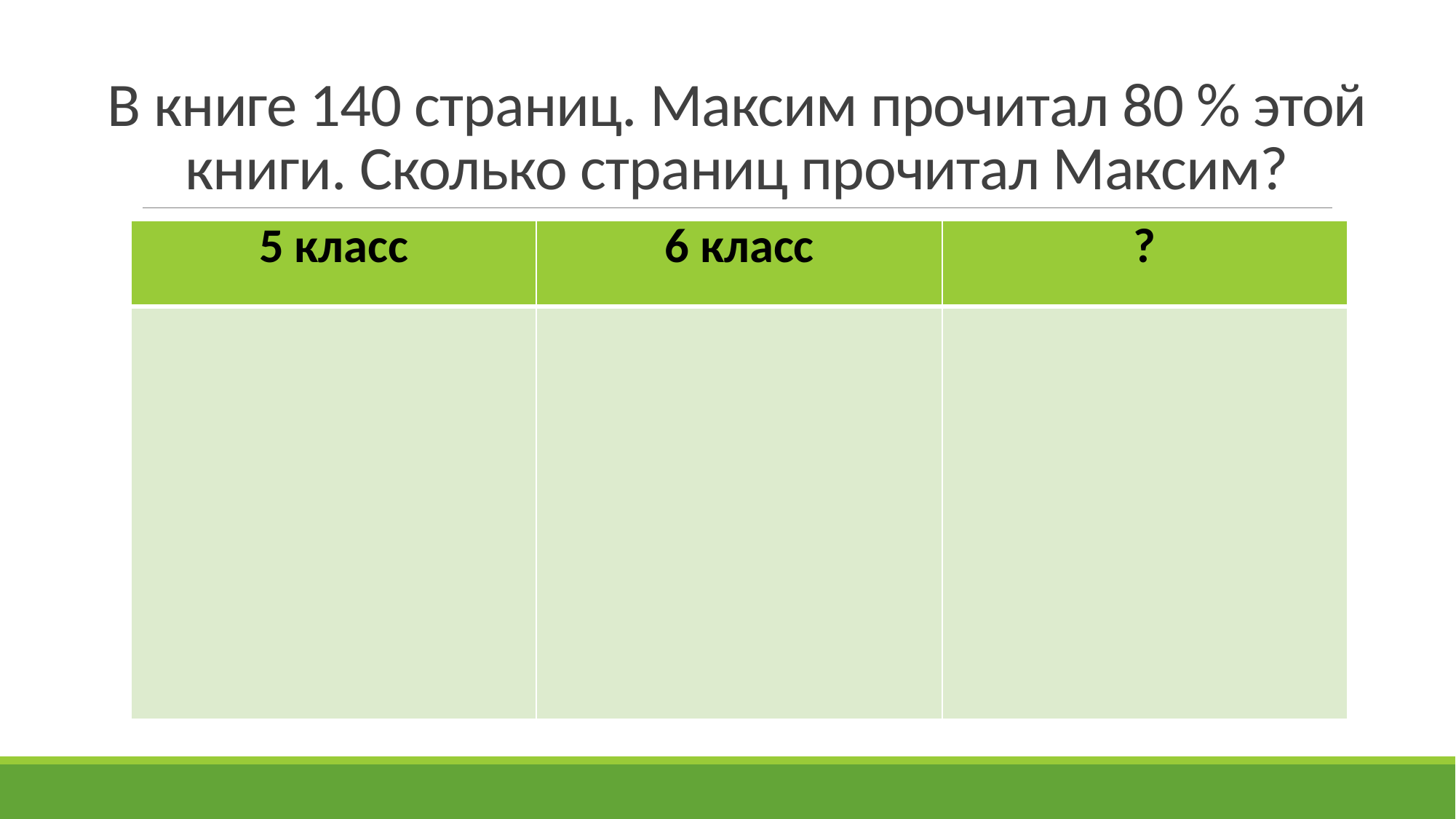

# В книге 140 страниц. Максим прочитал 80 % этой книги. Сколько страниц прочитал Максим?
| 5 класс | 6 класс | ? |
| --- | --- | --- |
|  |  |  |